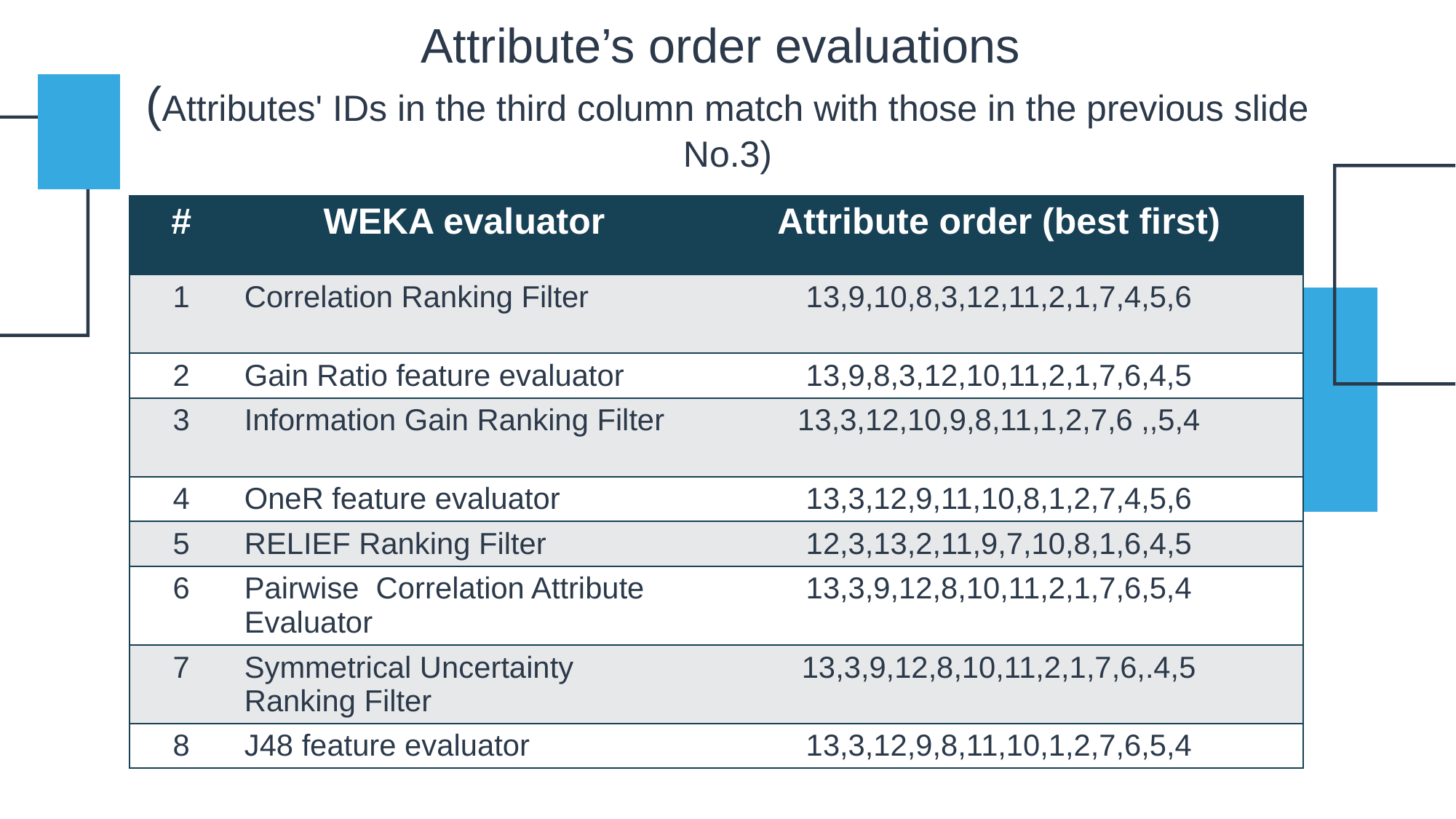

# Attribute’s order evaluations (Attributes' IDs in the third column match with those in the previous slide No.3)

| # | WEKA evaluator | Attribute order (best first) |
| --- | --- | --- |
| 1 | Correlation Ranking Filter | 13,9,10,8,3,12,11,2,1,7,4,5,6 |
| 2 | Gain Ratio feature evaluator | 13,9,8,3,12,10,11,2,1,7,6,4,5 |
| 3 | Information Gain Ranking Filter | 13,3,12,10,9,8,11,1,2,7,6 ,,5,4 |
| 4 | OneR feature evaluator | 13,3,12,9,11,10,8,1,2,7,4,5,6 |
| 5 | RELIEF Ranking Filter | 12,3,13,2,11,9,7,10,8,1,6,4,5 |
| 6 | Pairwise Correlation Attribute Evaluator | 13,3,9,12,8,10,11,2,1,7,6,5,4 |
| 7 | Symmetrical Uncertainty Ranking Filter | 13,3,9,12,8,10,11,2,1,7,6,.4,5 |
| 8 | J48 feature evaluator | 13,3,12,9,8,11,10,1,2,7,6,5,4 |